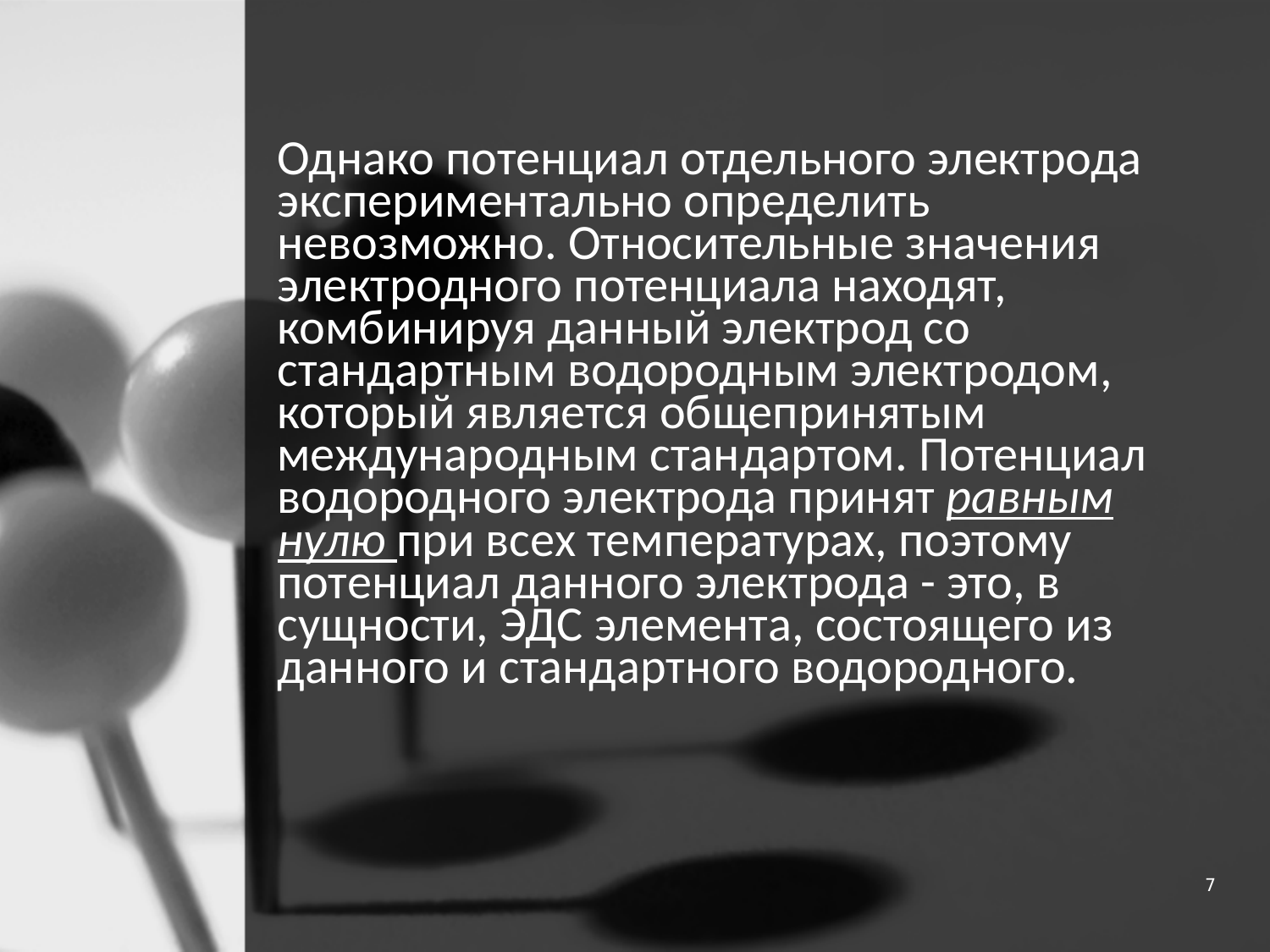

Однако потенциал отдельного электрода экспериментально определить невозможно. Относительные значения электродного потенциала находят, комбинируя данный электрод со стандартным водородным электродом, который является общепринятым международным стандартом. Потенциал водородного электрода принят равным нулю при всех температурах, поэтому потенциал данного электрода - это, в сущности, ЭДС элемента, состоящего из данного и стандартного водородного.
7